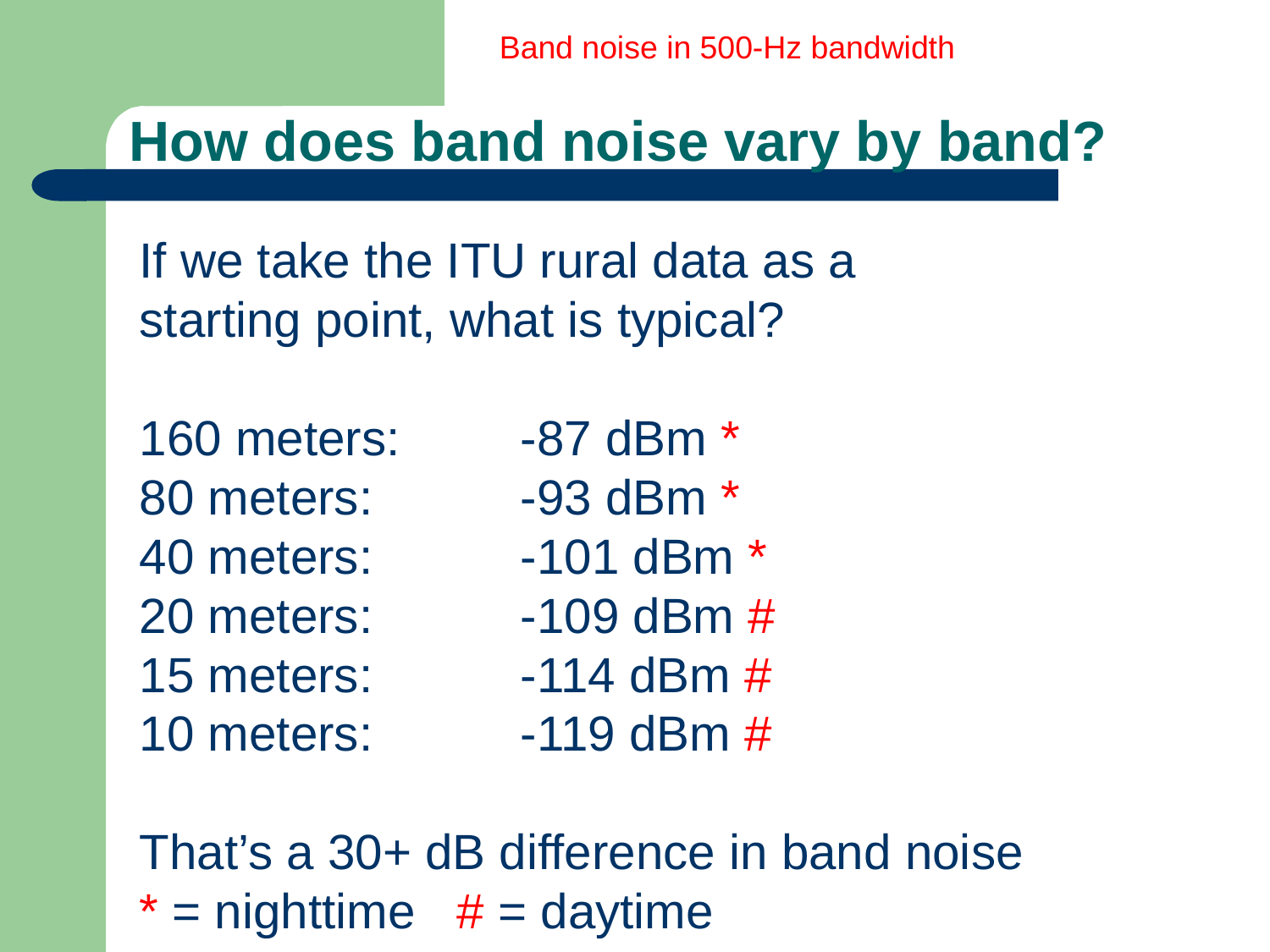

Band noise in 500-Hz bandwidth
# How does band noise vary by band?
If we take the ITU rural data as a starting point, what is typical?

160 meters:	-87 dBm *
80 meters:		-93 dBm *
40 meters:		-101 dBm *
20 meters:		-109 dBm #
15 meters:		-114 dBm #
10 meters: 		-119 dBm #

That’s a 30+ dB difference in band noise
* = nighttime   # = daytime